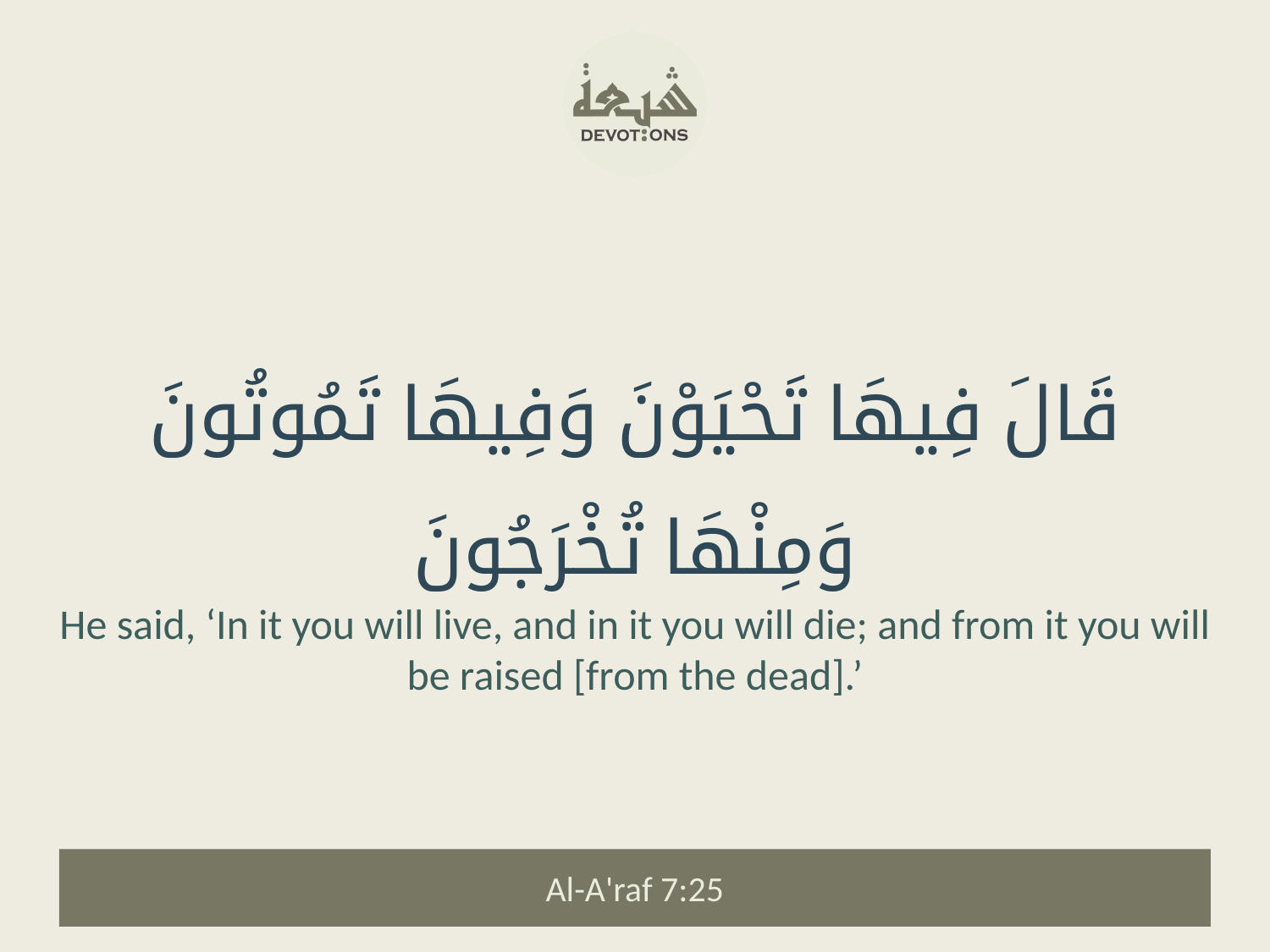

قَالَ فِيهَا تَحْيَوْنَ وَفِيهَا تَمُوتُونَ وَمِنْهَا تُخْرَجُونَ
He said, ‘In it you will live, and in it you will die; and from it you will be raised [from the dead].’
Al-A'raf 7:25